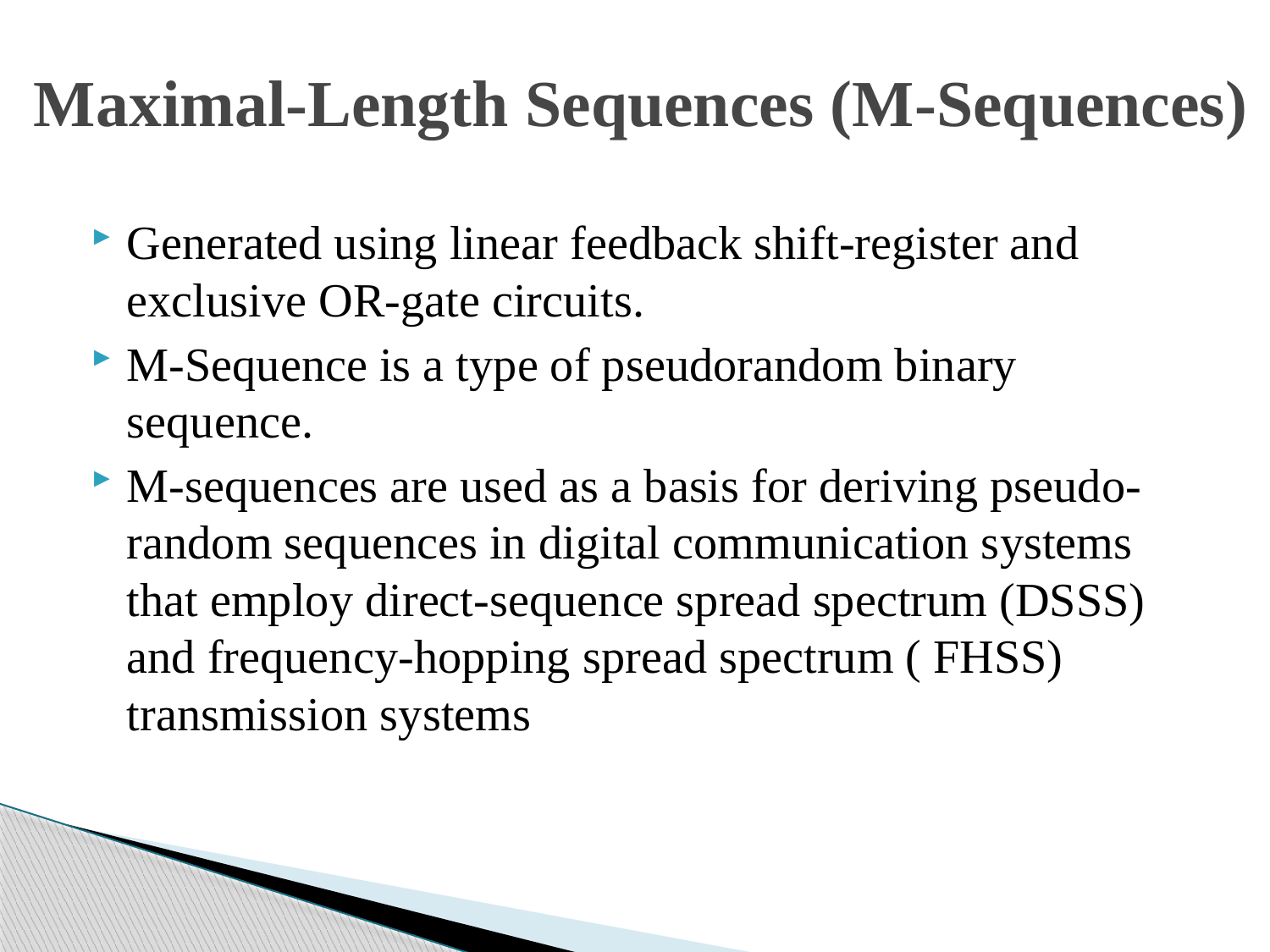

# Maximal-Length Sequences (M-Sequences)
Generated using linear feedback shift-register and exclusive OR-gate circuits.
M-Sequence is a type of pseudorandom binary sequence.
M-sequences are used as a basis for deriving pseudo-random sequences in digital communication systems that employ direct-sequence spread spectrum (DSSS) and frequency-hopping spread spectrum ( FHSS) transmission systems